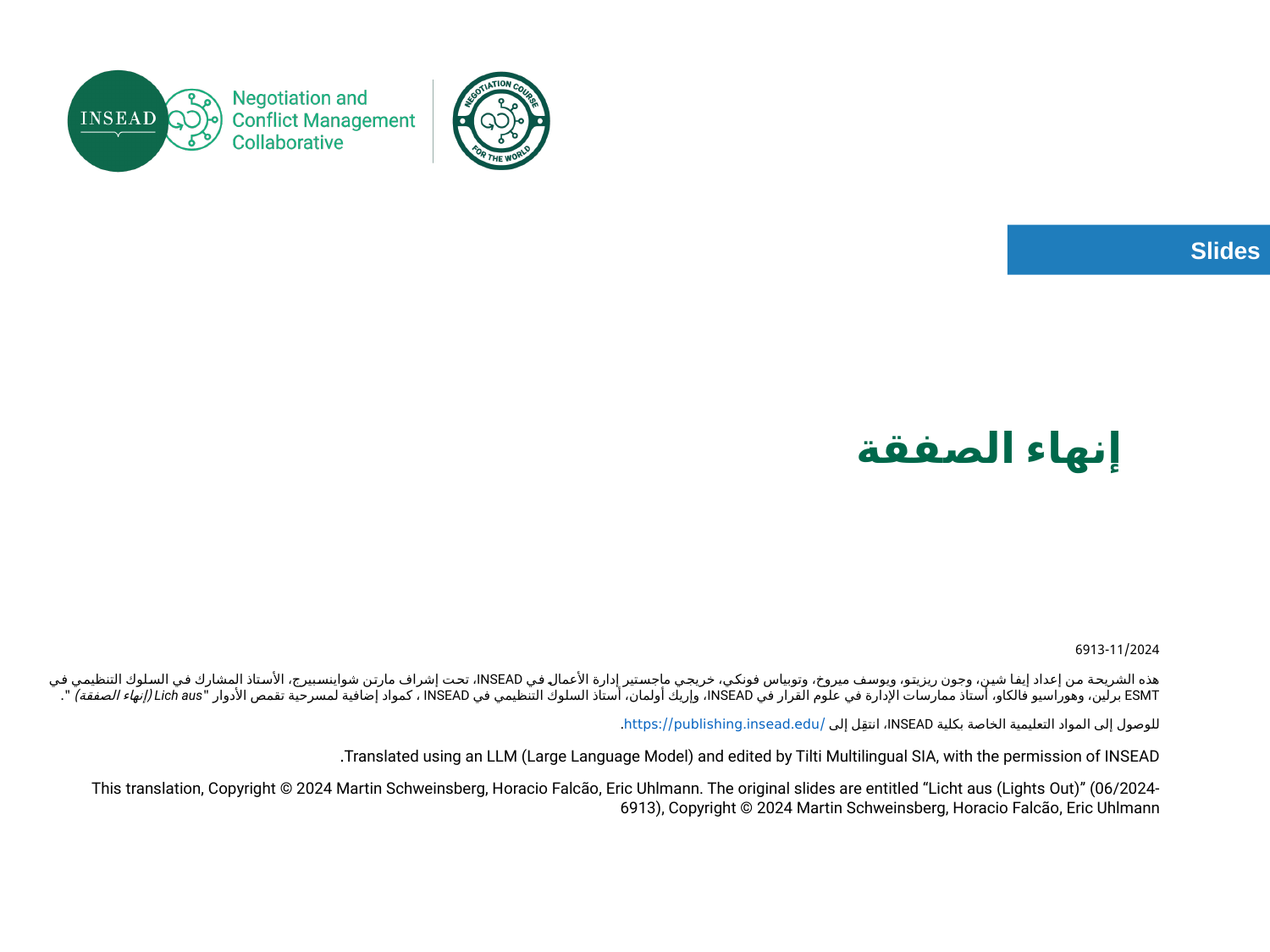

# إنهاء الصفقة‎

6913-11/2024
هذه الشريحة من إعداد إيفا شين، وجون ريزيتو، ويوسف ميروخ، وتوبياس فونكي، خريجي ماجستير إدارة الأعمال في INSEAD، تحت إشراف مارتن شواينسبيرج، الأستاذ المشارك في السلوك التنظيمي في ESMT برلين، وهوراسيو فالكاو، أستاذ ممارسات الإدارة في علوم القرار في INSEAD، وإريك أولمان، أستاذ السلوك التنظيمي في INSEAD ، كمواد إضافية لمسرحية تقمص الأدوار "Lich aus (إنهاء الصفقة) ".
للوصول إلى المواد التعليمية الخاصة بكلية INSEAD، انتقِل إلى https://publishing.insead.edu/.
Translated using an LLM (Large Language Model) and edited by Tilti Multilingual SIA, with the permission of INSEAD.
This translation, Copyright © 2024 Martin Schweinsberg, Horacio Falcão, Eric Uhlmann. The original slides are entitled “Licht aus (Lights Out)” (06/2024-6913), Copyright © 2024 Martin Schweinsberg, Horacio Falcão, Eric Uhlmann